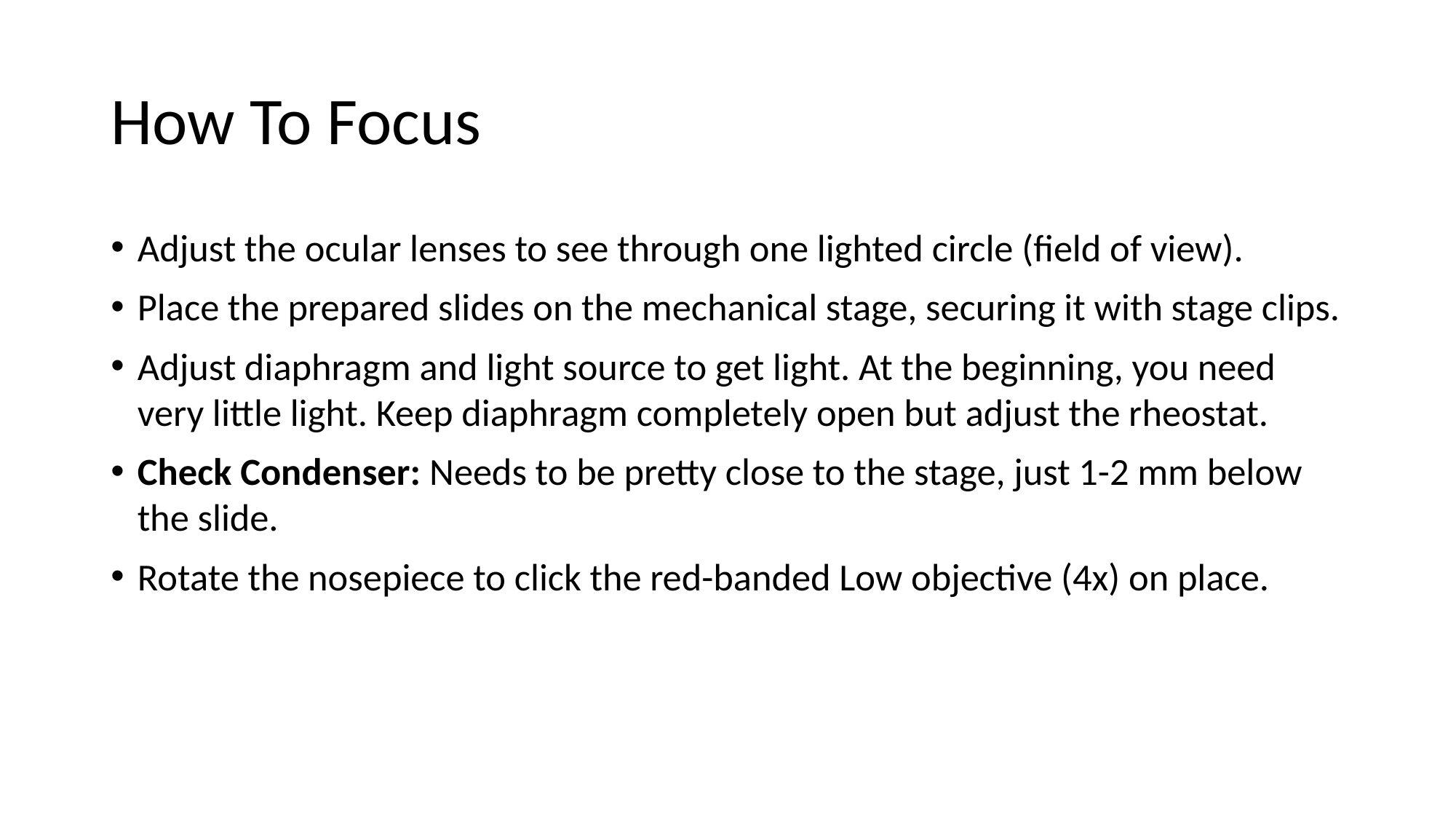

# How To Focus
Adjust the ocular lenses to see through one lighted circle (field of view).
Place the prepared slides on the mechanical stage, securing it with stage clips.
Adjust diaphragm and light source to get light. At the beginning, you need very little light. Keep diaphragm completely open but adjust the rheostat.
Check Condenser: Needs to be pretty close to the stage, just 1-2 mm below the slide.
Rotate the nosepiece to click the red-banded Low objective (4x) on place.